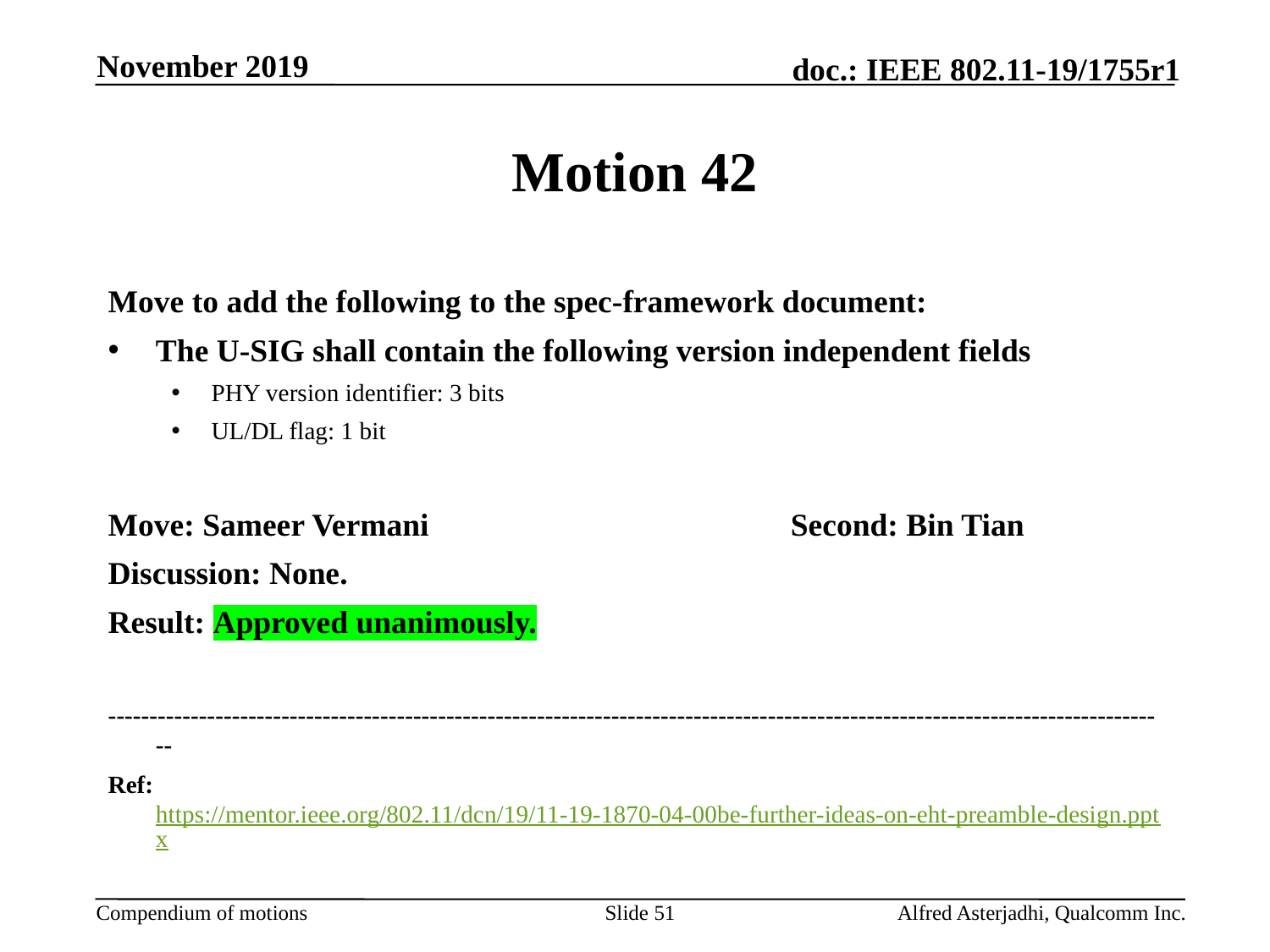

November 2019
# Motion 42
Move to add the following to the spec-framework document:
The U-SIG shall contain the following version independent fields
PHY version identifier: 3 bits
UL/DL flag: 1 bit

Move: Sameer Vermani			Second: Bin Tian
Discussion: None.
Result: Approved unanimously.

---------------------------------------------------------------------------------------------------------------------------------
Ref: https://mentor.ieee.org/802.11/dcn/19/11-19-1870-04-00be-further-ideas-on-eht-preamble-design.pptx

Slide 51
Alfred Asterjadhi, Qualcomm Inc.